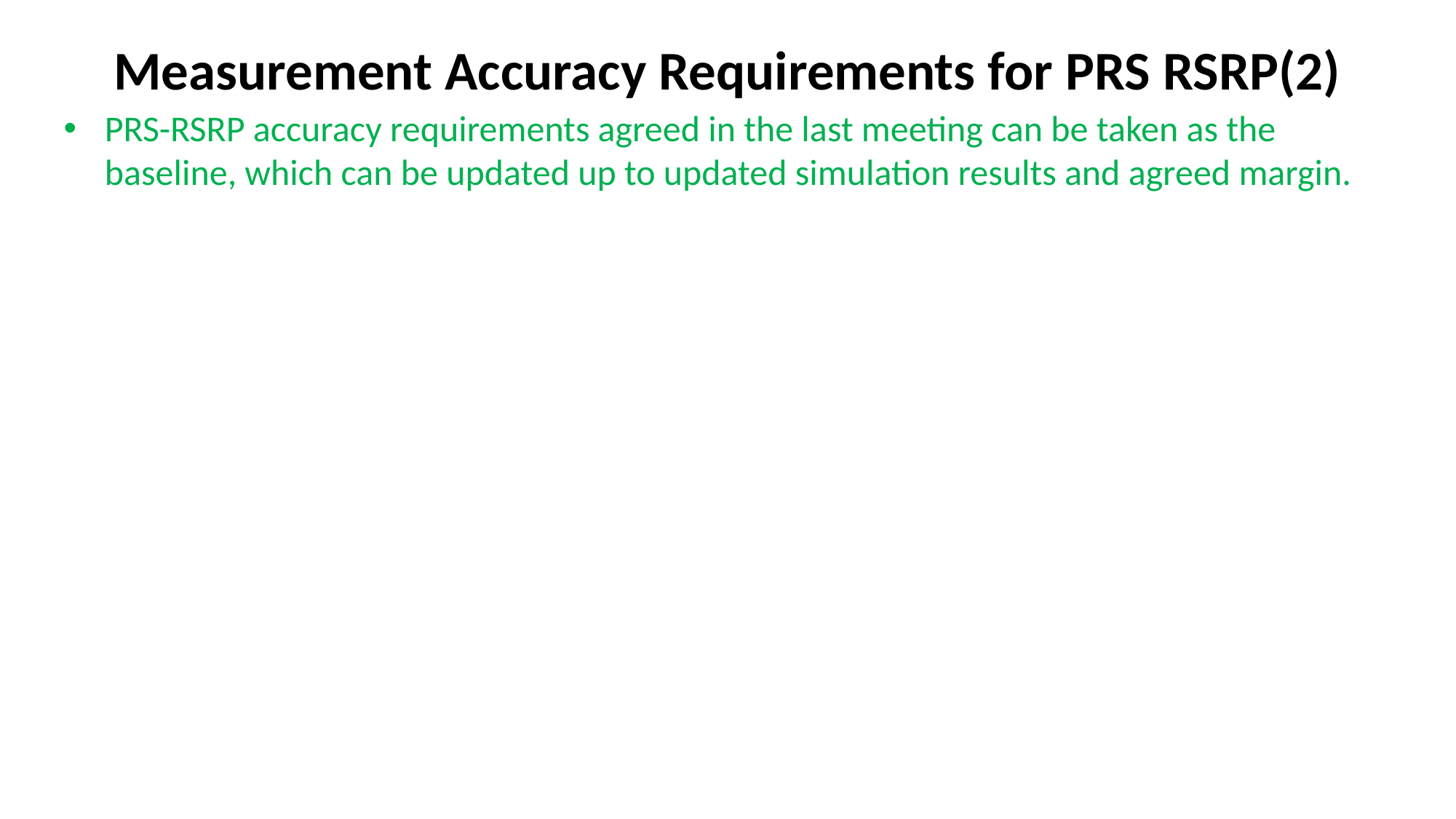

# Measurement Accuracy Requirements for PRS RSRP(2)
PRS-RSRP accuracy requirements agreed in the last meeting can be taken as the baseline, which can be updated up to updated simulation results and agreed margin.